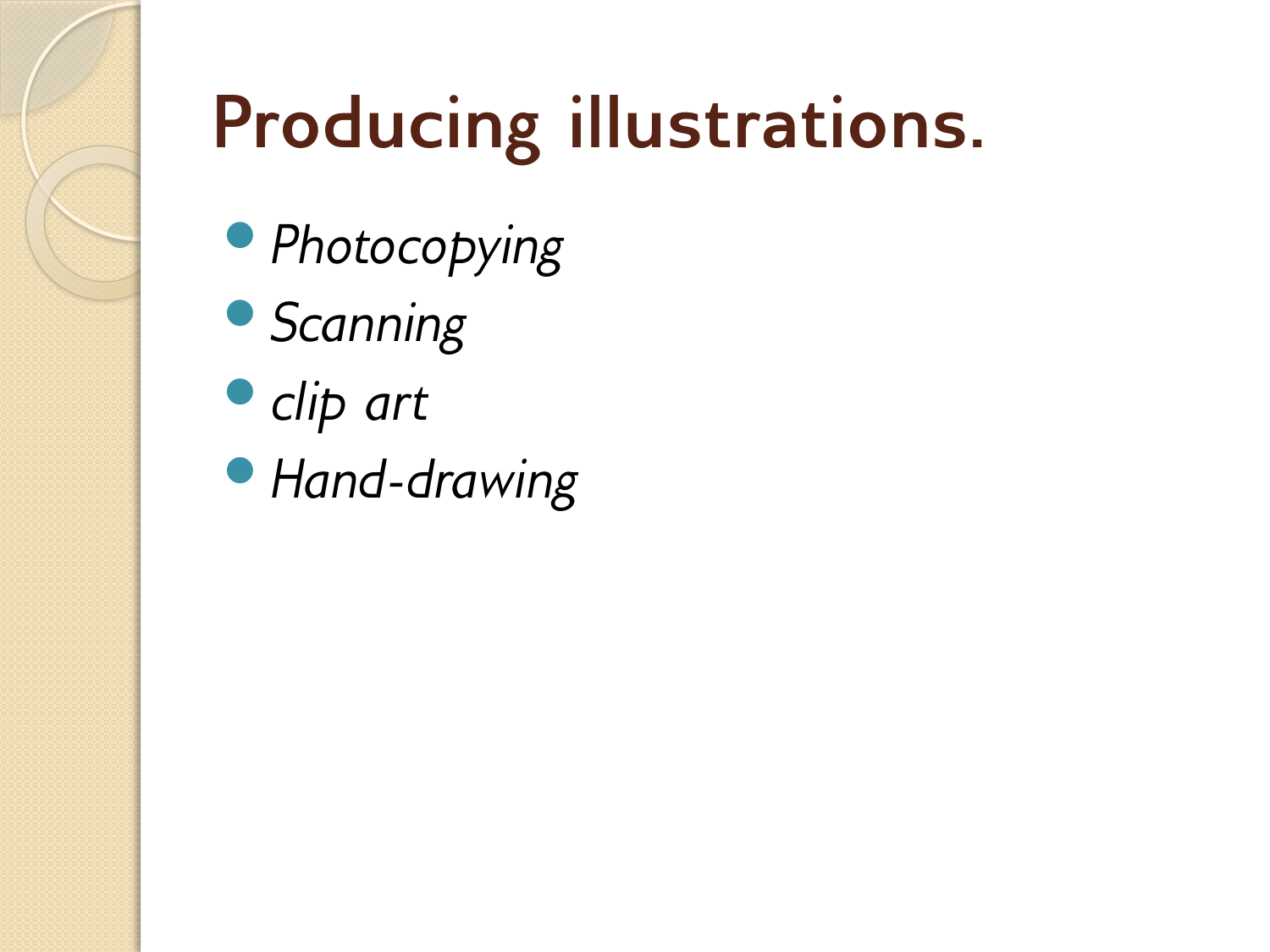

# Producing illustrations.
Photocopying
Scanning
clip art
Hand-drawing